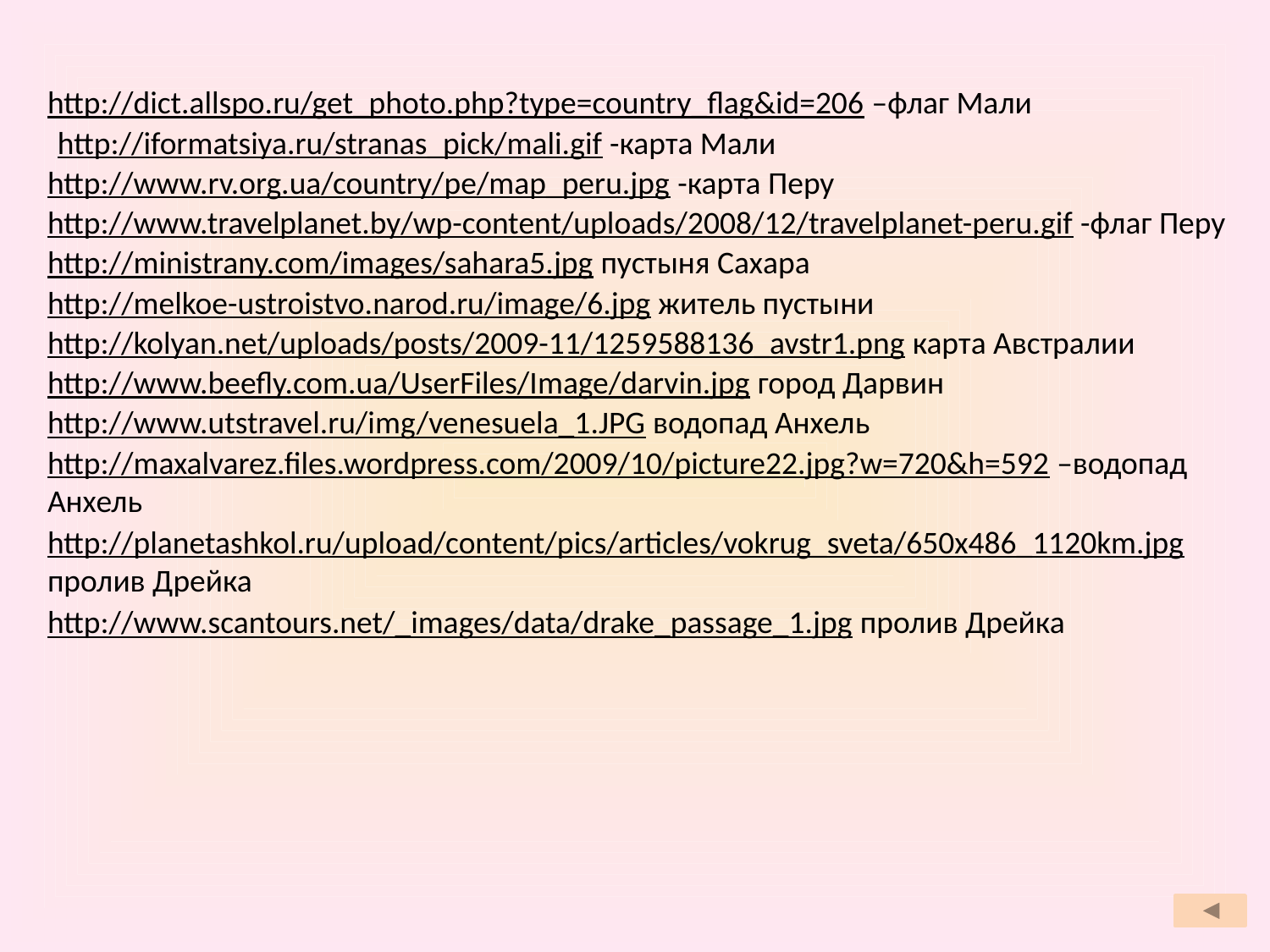

http://dict.allspo.ru/get_photo.php?type=country_flag&id=206 –флаг Мали
http://iformatsiya.ru/stranas_pick/mali.gif -карта Мали
http://www.rv.org.ua/country/pe/map_peru.jpg -карта Перу
http://www.travelplanet.by/wp-content/uploads/2008/12/travelplanet-peru.gif -флаг Перу
http://ministrany.com/images/sahara5.jpg пустыня Сахара
http://melkoe-ustroistvo.narod.ru/image/6.jpg житель пустыни
http://kolyan.net/uploads/posts/2009-11/1259588136_avstr1.png карта Австралии
http://www.beefly.com.ua/UserFiles/Image/darvin.jpg город Дарвин
http://www.utstravel.ru/img/venesuela_1.JPG водопад Анхель
http://maxalvarez.files.wordpress.com/2009/10/picture22.jpg?w=720&h=592 –водопад Анхель
http://planetashkol.ru/upload/content/pics/articles/vokrug_sveta/650x486_1120km.jpg пролив Дрейка
http://www.scantours.net/_images/data/drake_passage_1.jpg пролив Дрейка